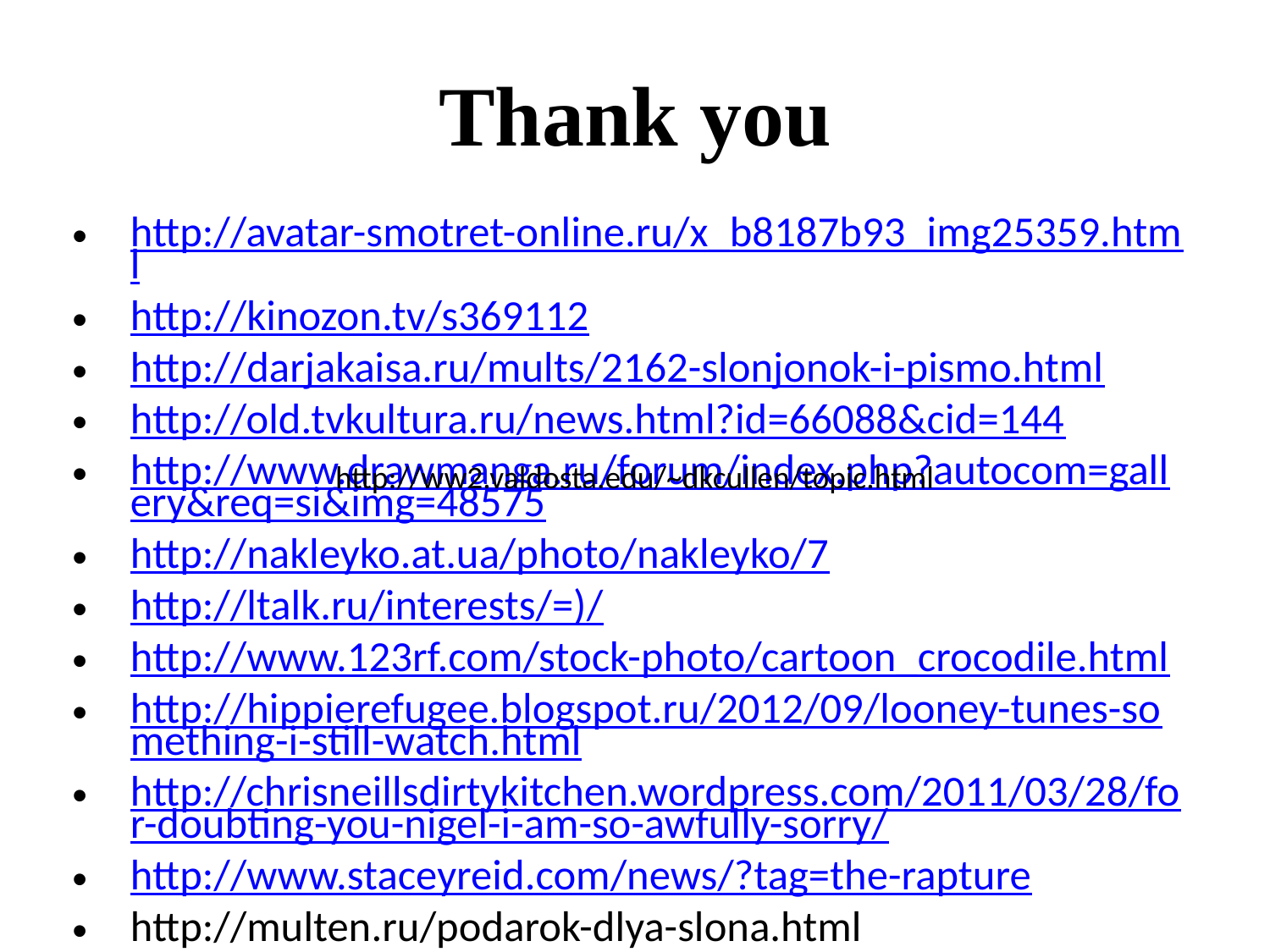

# Thank you
http://avatar-smotret-online.ru/x_b8187b93_img25359.html
http://kinozon.tv/s369112
http://darjakaisa.ru/mults/2162-slonjonok-i-pismo.html
http://old.tvkultura.ru/news.html?id=66088&cid=144
http://www.drawmanga.ru/forum/index.php?autocom=gallery&req=si&img=48575
http://nakleyko.at.ua/photo/nakleyko/7
http://ltalk.ru/interests/=)/
http://www.123rf.com/stock-photo/cartoon_crocodile.html
http://hippierefugee.blogspot.ru/2012/09/looney-tunes-something-i-still-watch.html
http://chrisneillsdirtykitchen.wordpress.com/2011/03/28/for-doubting-you-nigel-i-am-so-awfully-sorry/
http://www.staceyreid.com/news/?tag=the-rapture
http://multen.ru/podarok-dlya-slona.html

http://ww2.valdosta.edu/~dkcullen/topic.html